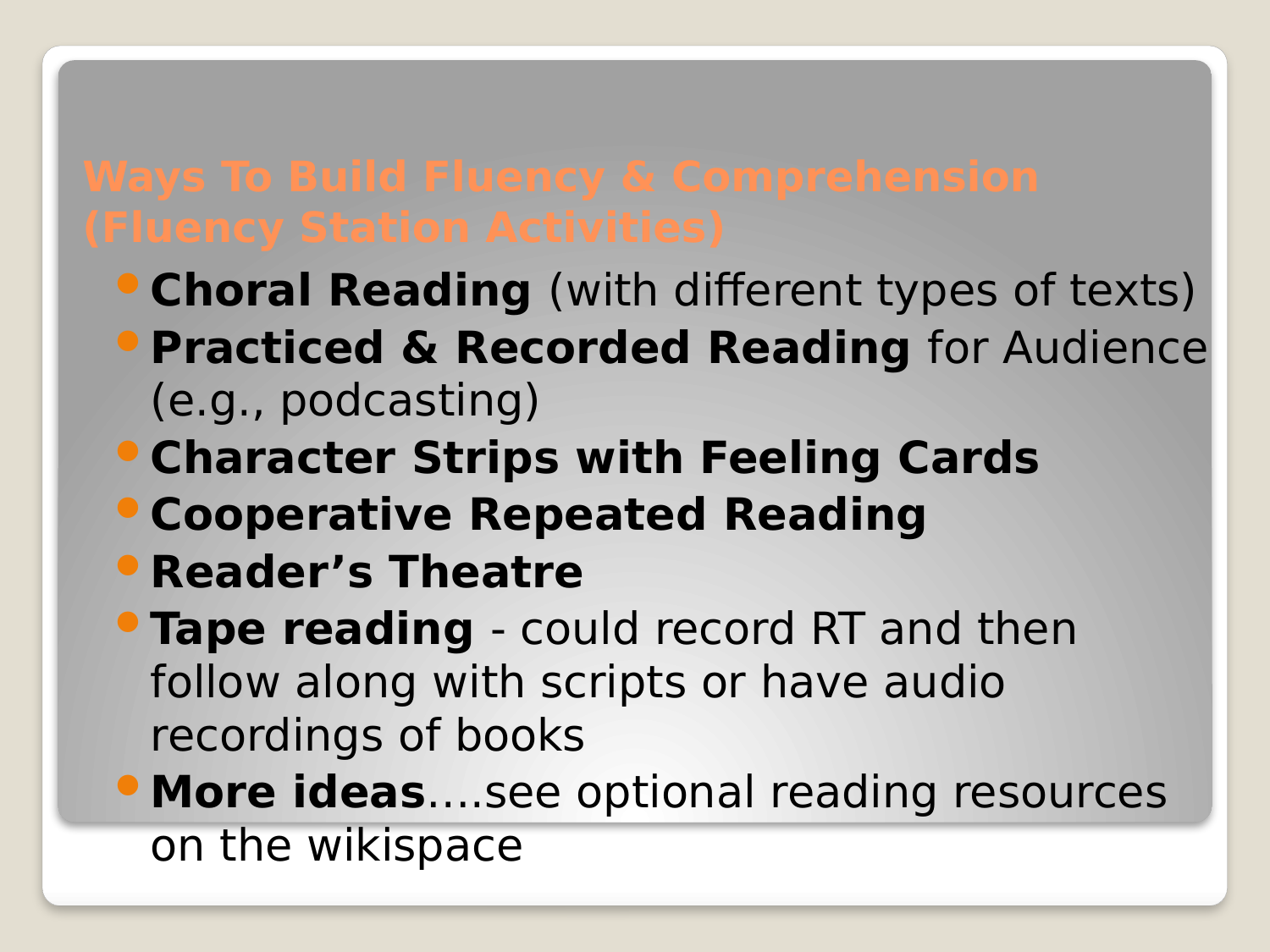

# Ways To Build Fluency & Comprehension (Fluency Station Activities)
Choral Reading (with different types of texts)
Practiced & Recorded Reading for Audience (e.g., podcasting)
Character Strips with Feeling Cards
Cooperative Repeated Reading
Reader’s Theatre
Tape reading - could record RT and then follow along with scripts or have audio recordings of books
More ideas….see optional reading resources on the wikispace